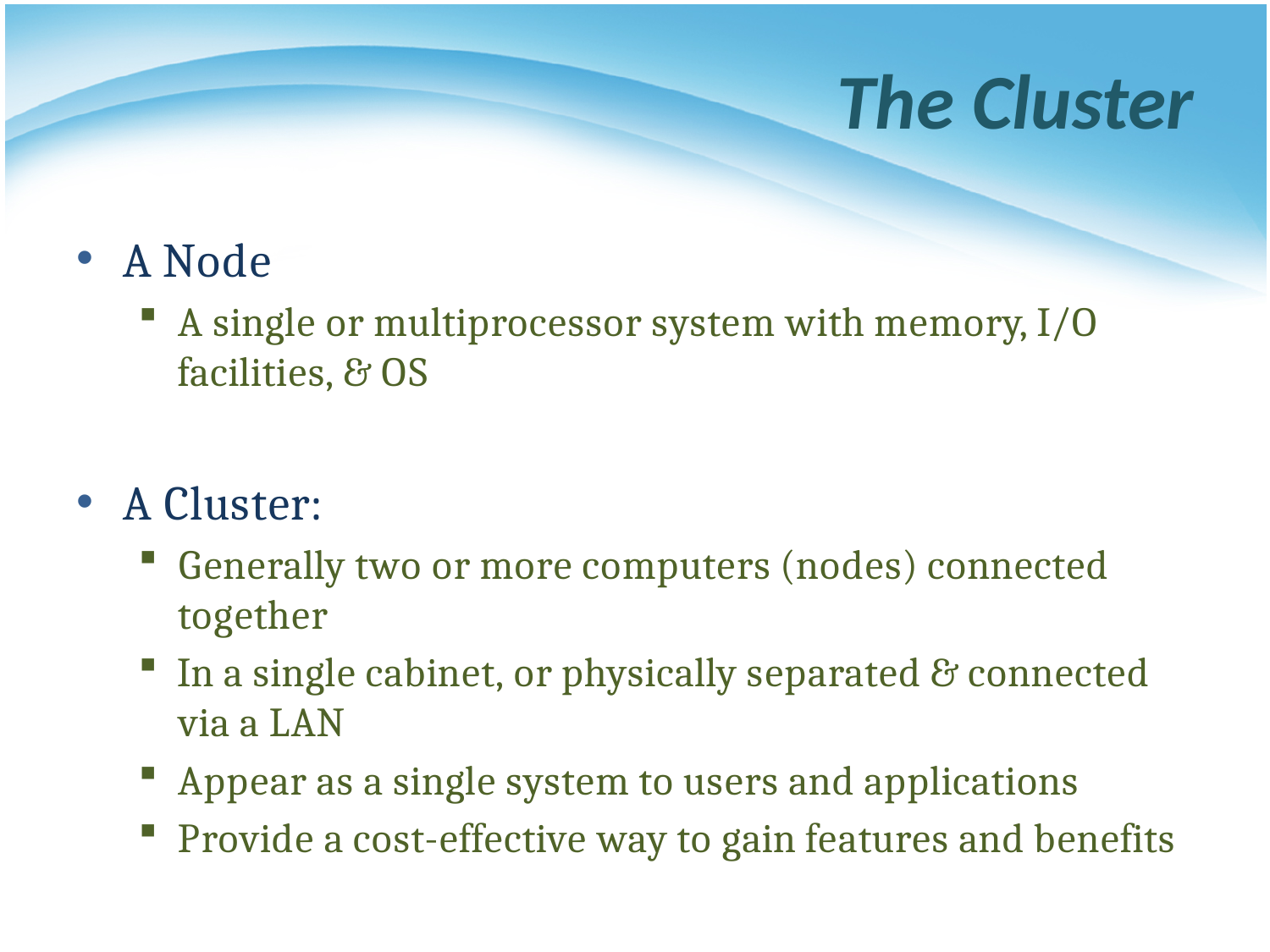

# The Cluster
A Node
A single or multiprocessor system with memory, I/O facilities, & OS

A Cluster:
Generally two or more computers (nodes) connected together
In a single cabinet, or physically separated & connected via a LAN
Appear as a single system to users and applications
Provide a cost-effective way to gain features and benefits